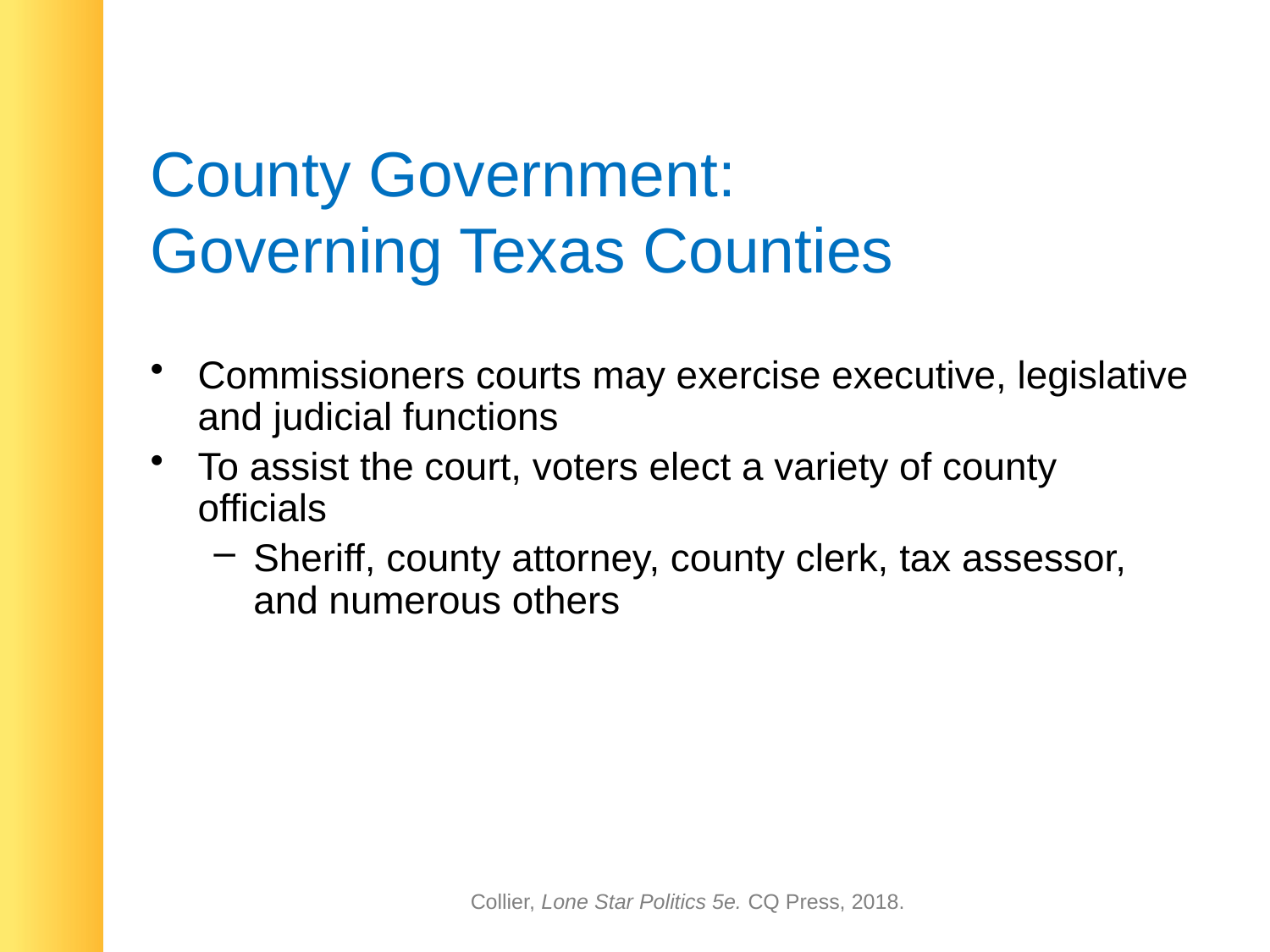

# County Government: Governing Texas Counties
Commissioners courts may exercise executive, legislative and judicial functions
To assist the court, voters elect a variety of county officials
Sheriff, county attorney, county clerk, tax assessor, and numerous others
Collier, Lone Star Politics 5e. CQ Press, 2018.